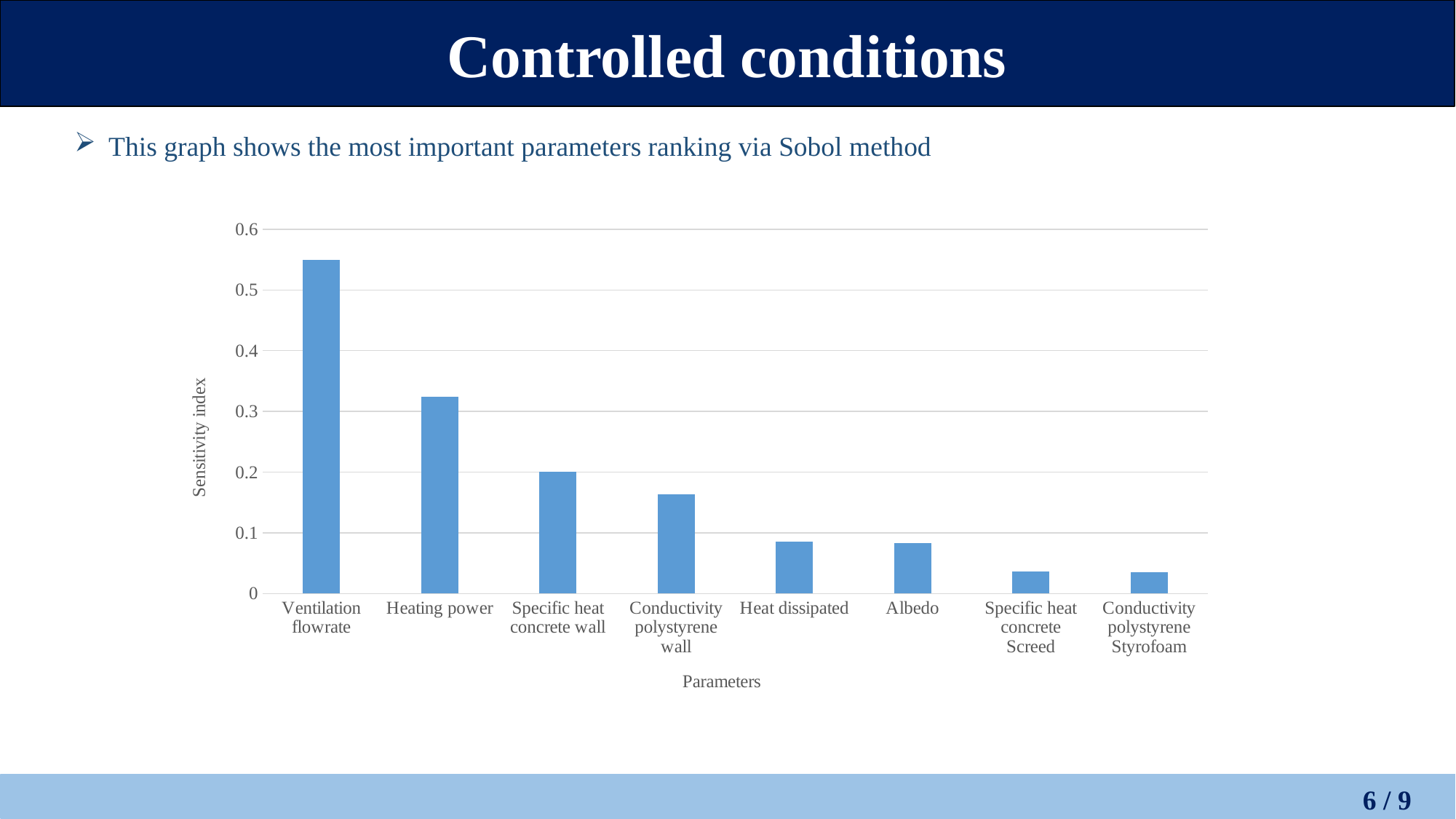

Controlled conditions
This graph shows the most important parameters ranking via Sobol method

### Chart

| Category |  |
|---|---|
| Ventilation flowrate | 0.5490888216479964 |
| Heating power | 0.3244782357500815 |
| Specific heat concrete wall | 0.200227206682938 |
| Conductivity polystyrene wall | 0.1633476519835382 |
| Heat dissipated | 0.0856647386283581 |
| Albedo | 0.08307580069349219 |
| Specific heat concrete Screed | 0.03676882615645364 |
| Conductivity polystyrene Styrofoam | 0.03555512160584377 |
6 / 9